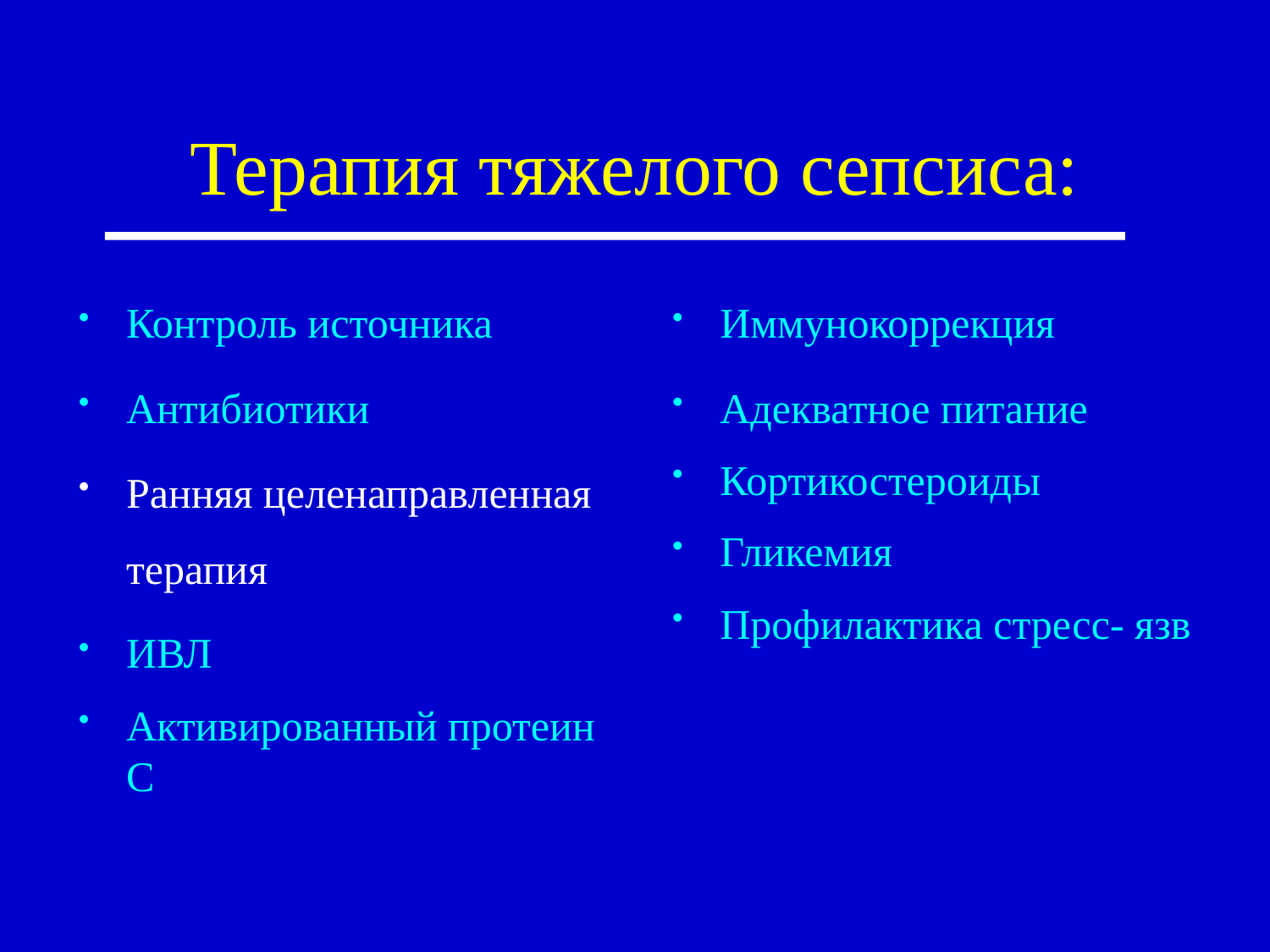

# Терапия тяжелого сепсиса:

Контроль источника
Антибиотики
Ранняя целенаправленная терапия
ИВЛ
Активированный протеин С
Иммунокоррекция
Адекватное питание
Кортикостероиды
Гликемия
Профилактика стресс- язв